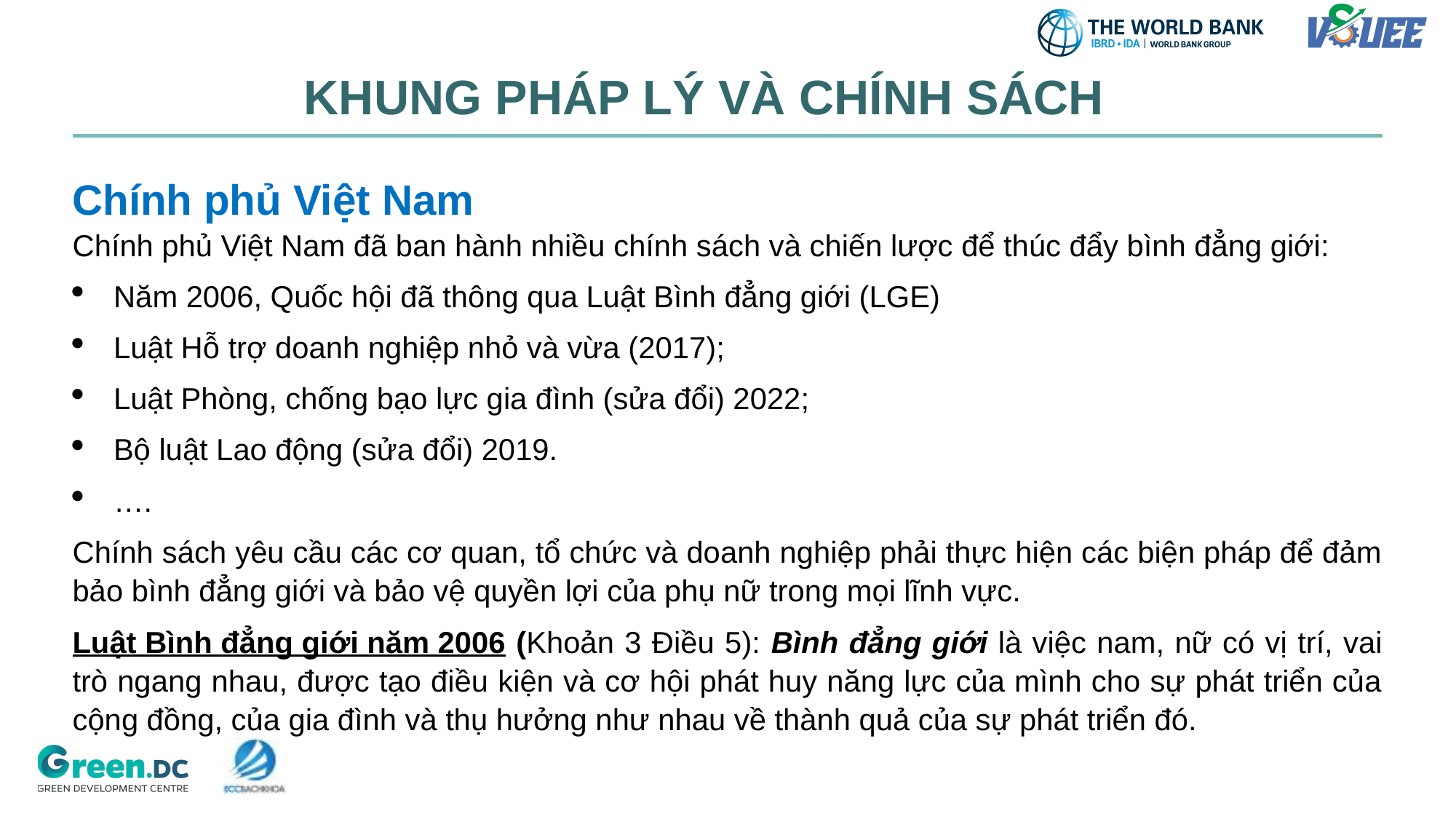

KHUNG PHÁP LÝ VÀ CHÍNH SÁCH
Chính phủ Việt Nam
Chính phủ Việt Nam đã ban hành nhiều chính sách và chiến lược để thúc đẩy bình đẳng giới:
Năm 2006, Quốc hội đã thông qua Luật Bình đẳng giới (LGE)
Luật Hỗ trợ doanh nghiệp nhỏ và vừa (2017);
Luật Phòng, chống bạo lực gia đình (sửa đổi) 2022;
Bộ luật Lao động (sửa đổi) 2019.
….
Chính sách yêu cầu các cơ quan, tổ chức và doanh nghiệp phải thực hiện các biện pháp để đảm bảo bình đẳng giới và bảo vệ quyền lợi của phụ nữ trong mọi lĩnh vực.
Luật Bình đẳng giới năm 2006 (Khoản 3 Điều 5): Bình đẳng giới là việc nam, nữ có vị trí, vai trò ngang nhau, được tạo điều kiện và cơ hội phát huy năng lực của mình cho sự phát triển của cộng đồng, của gia đình và thụ hưởng như nhau về thành quả của sự phát triển đó.